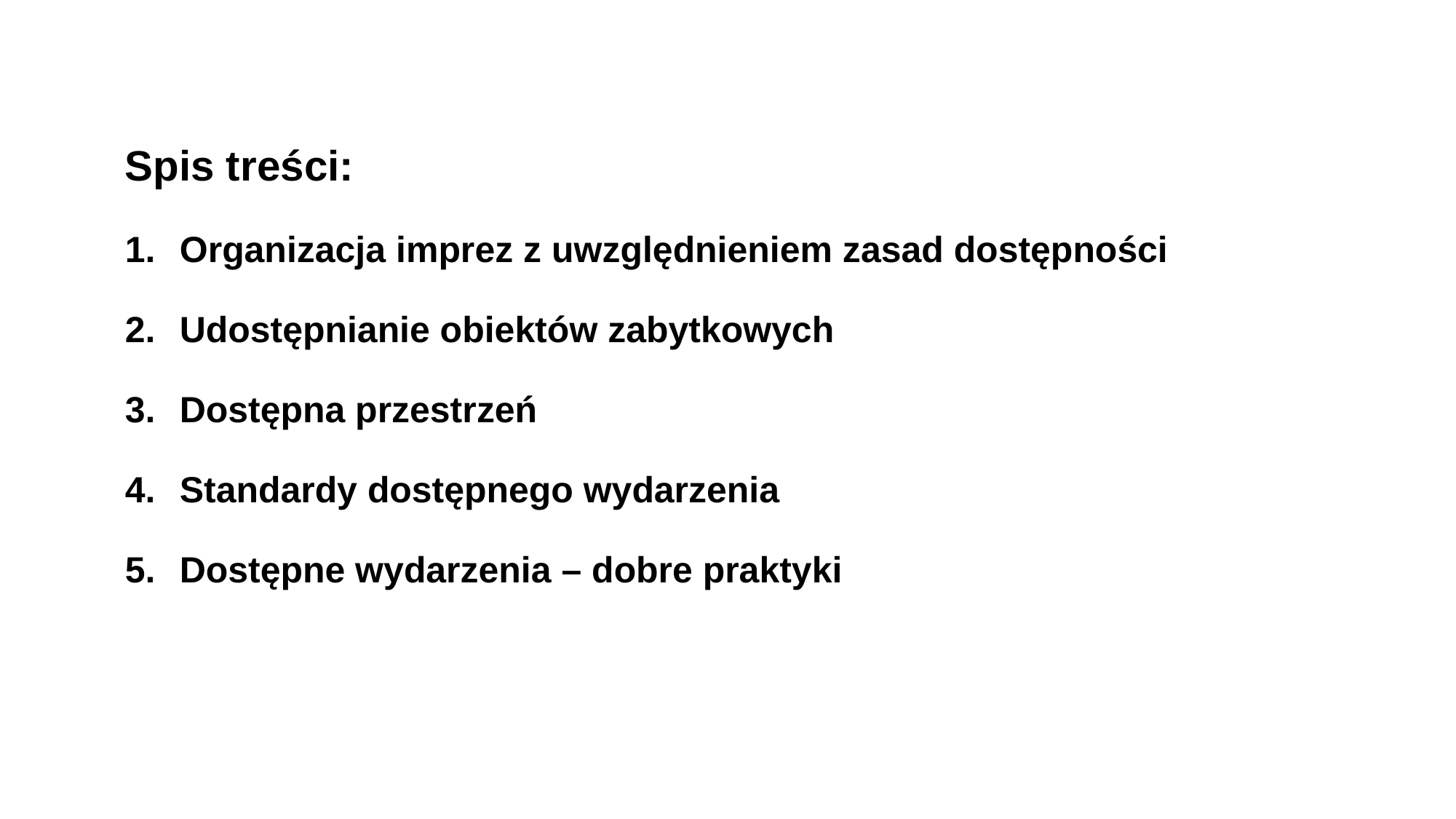

Spis treści:
Organizacja imprez z uwzględnieniem zasad dostępności
Udostępnianie obiektów zabytkowych
Dostępna przestrzeń
Standardy dostępnego wydarzenia
Dostępne wydarzenia – dobre praktyki